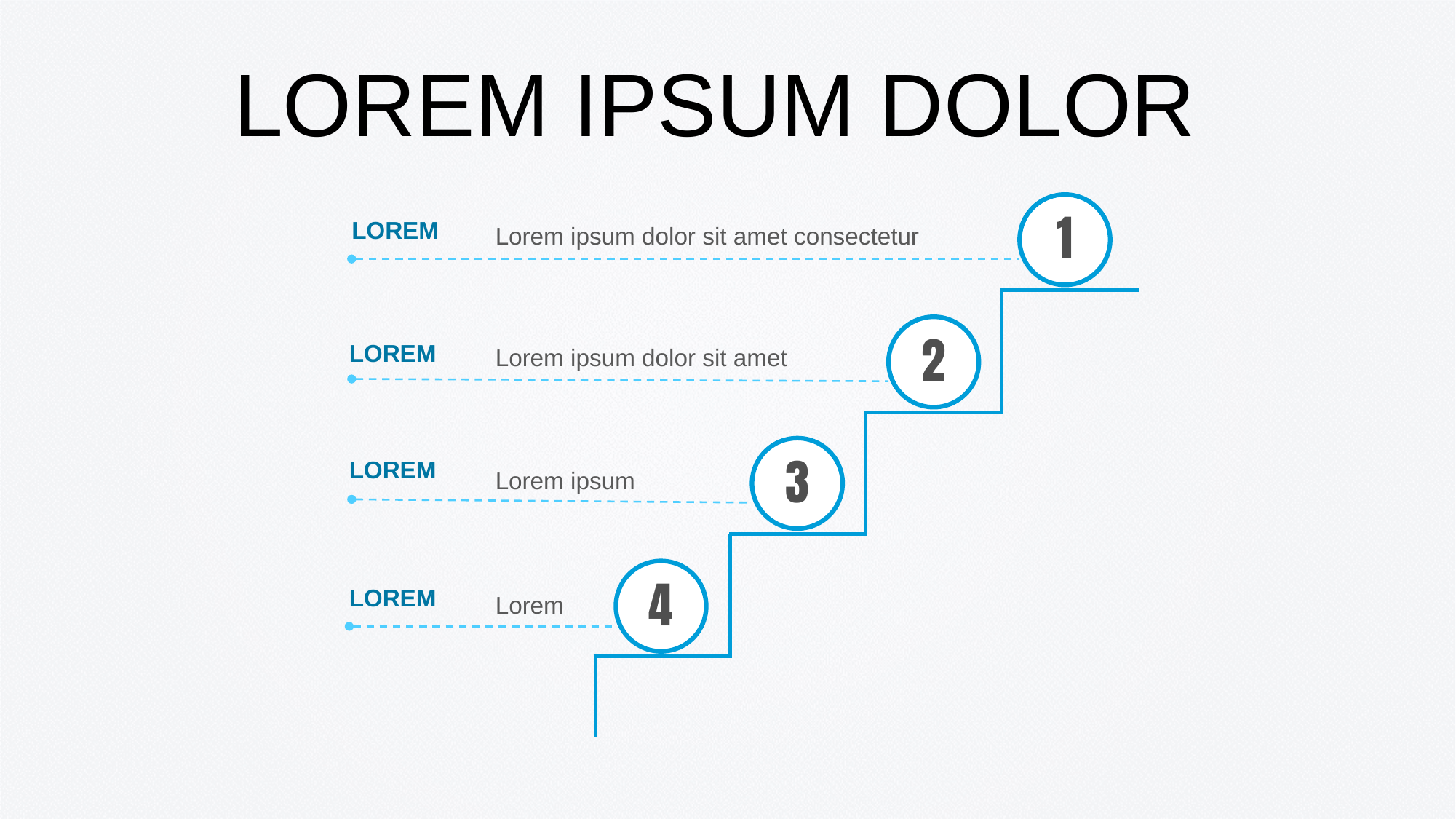

# LOREM IPSUM DOLOR
1
Lorem ipsum dolor sit amet consectetur
LOREM
2
Lorem ipsum dolor sit amet
LOREM
3
LOREM
Lorem ipsum
4
LOREM
Lorem